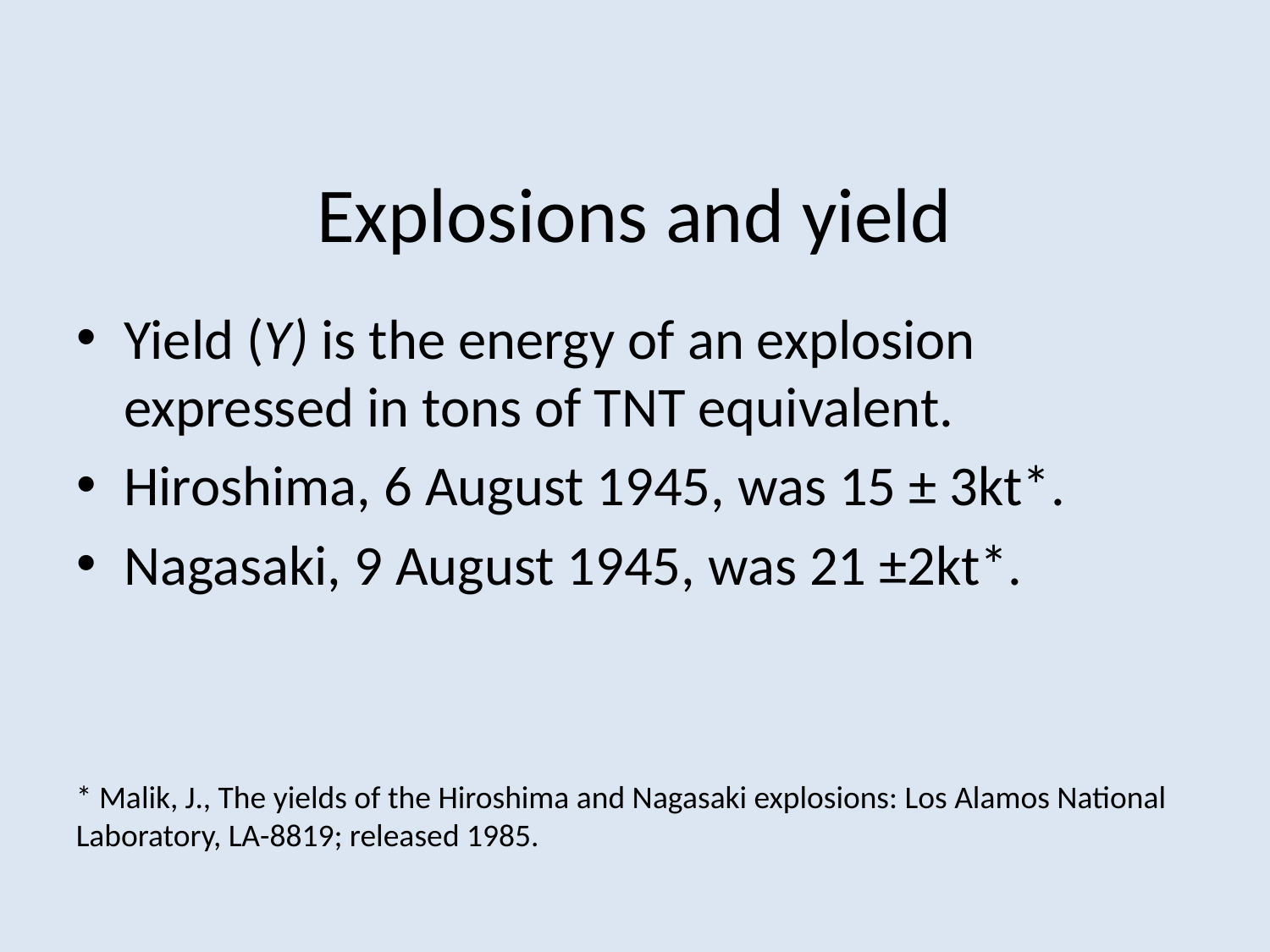

# Explosions and yield
Yield (Y) is the energy of an explosion expressed in tons of TNT equivalent.
Hiroshima, 6 August 1945, was 15 ± 3kt*.
Nagasaki, 9 August 1945, was 21 ±2kt*.
* Malik, J., The yields of the Hiroshima and Nagasaki explosions: Los Alamos National Laboratory, LA-8819; released 1985.